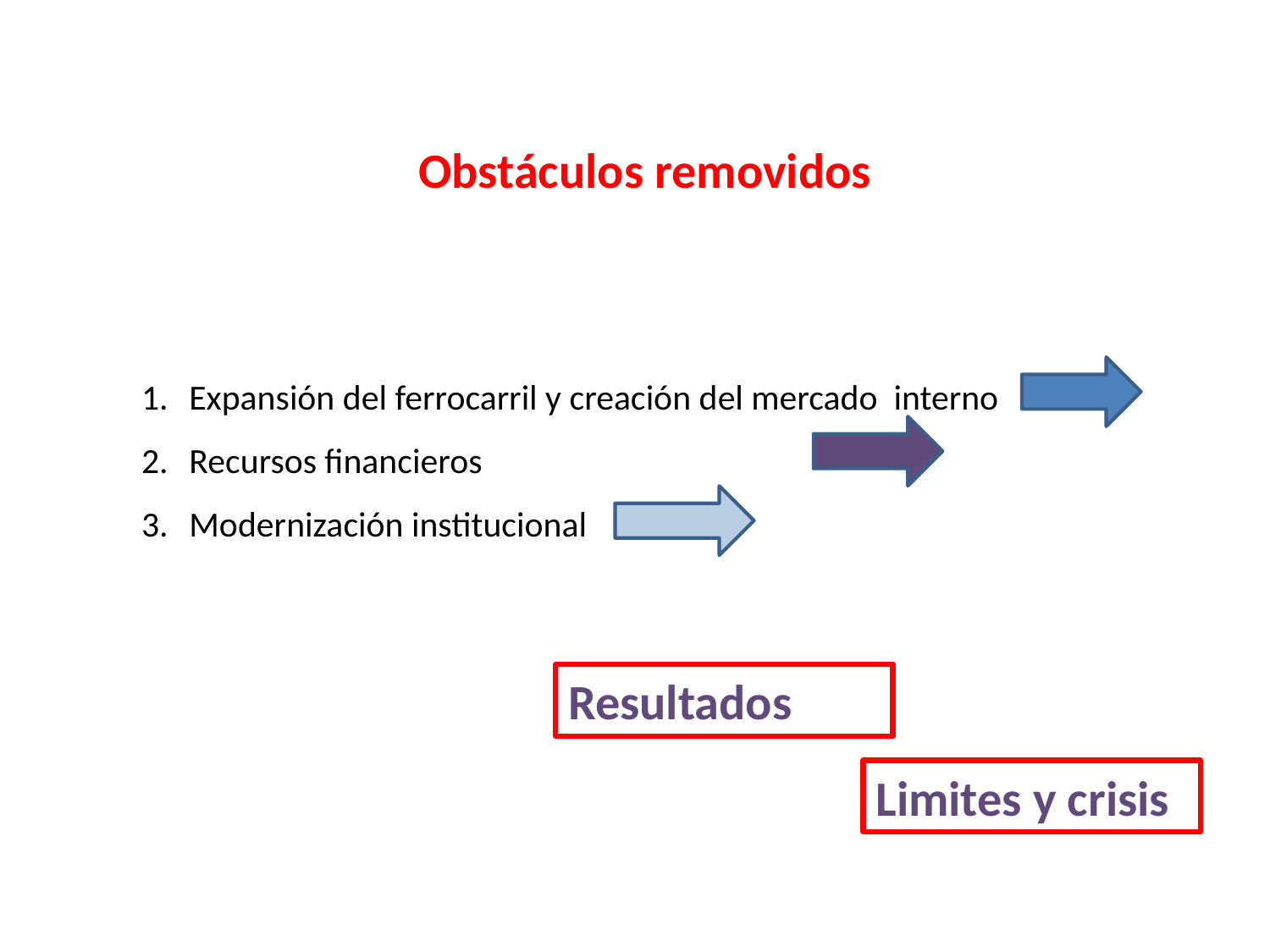

Obstáculos removidos
Expansión del ferrocarril y creación del mercado  interno
Recursos financieros
Modernización institucional

Resultados
Limites y crisis